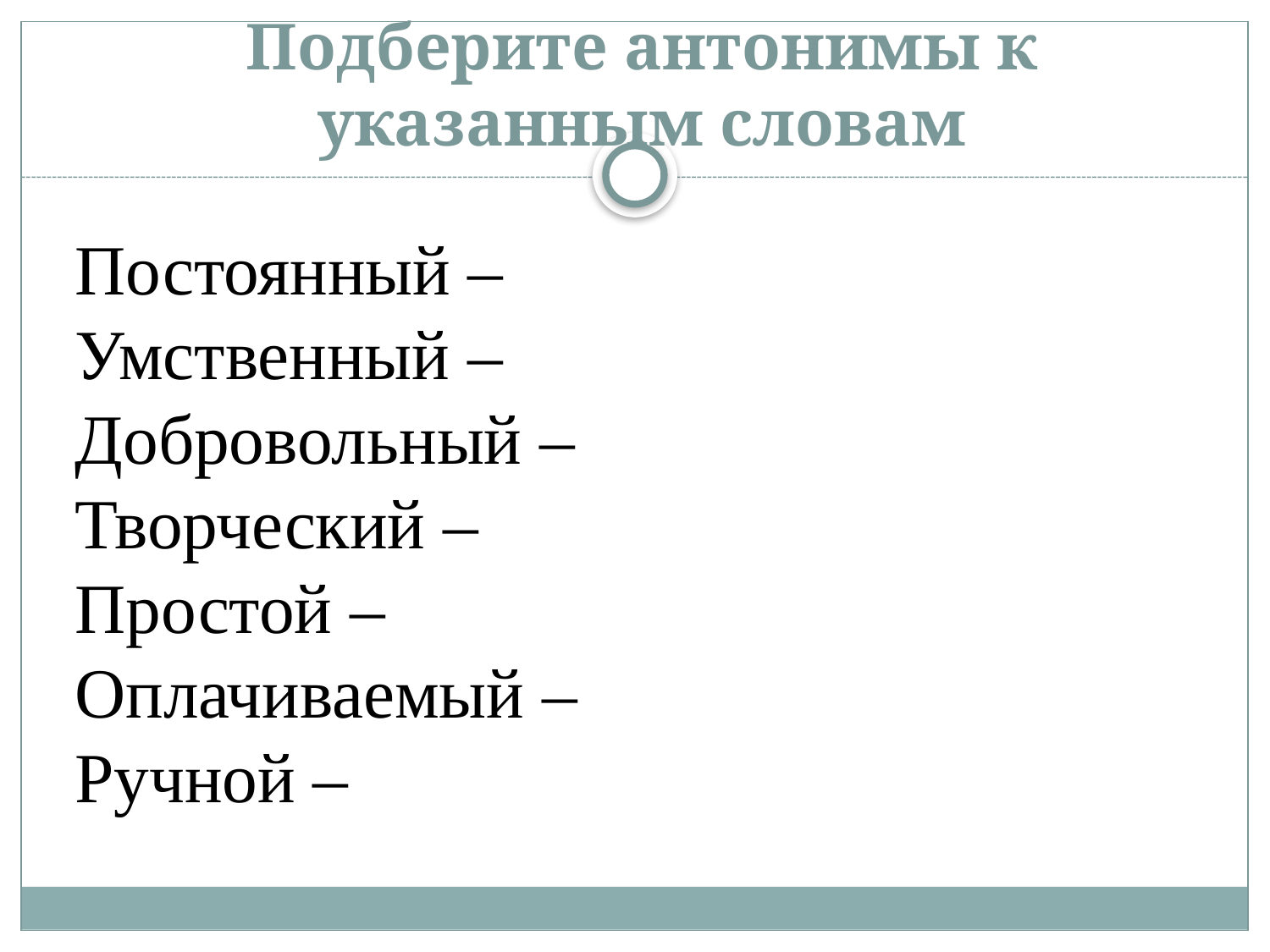

# Подберите антонимы к указанным словам
Постоянный –
Умственный –
Добровольный –
Творческий –
Простой –
Оплачиваемый –
Ручной –